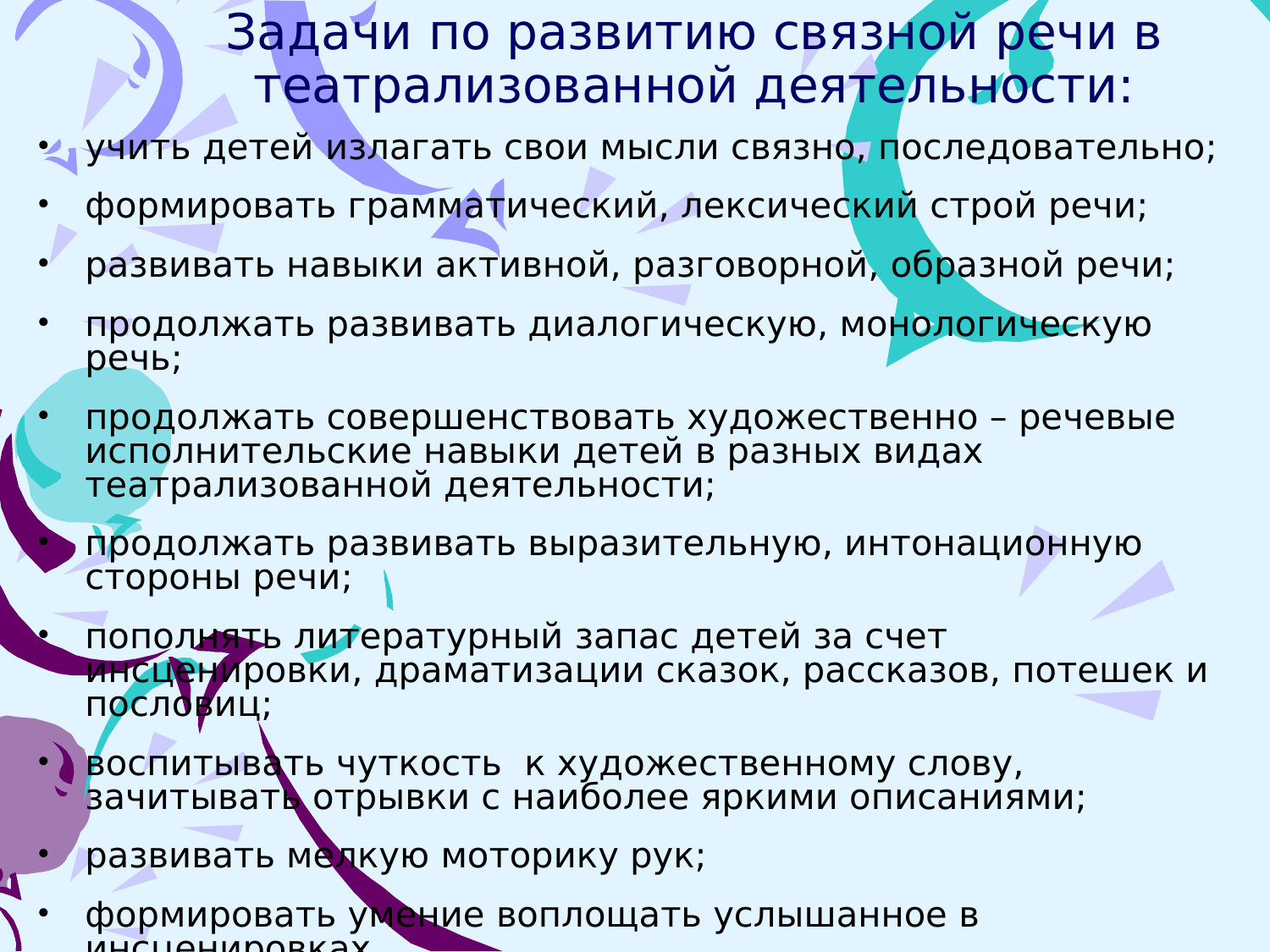

Задачи по развитию связной речи в театрализованной деятельности:
учить детей излагать свои мысли связно, последовательно;
формировать грамматический, лексический строй речи;
развивать навыки активной, разговорной, образной речи;
продолжать развивать диалогическую, монологическую речь;
продолжать совершенствовать художественно – речевые исполнительские навыки детей в разных видах театрализованной деятельности;
продолжать развивать выразительную, интонационную стороны речи;
пополнять литературный запас детей за счет инсценировки, драматизации сказок, рассказов, потешек и пословиц;
воспитывать чуткость  к художественному слову, зачитывать отрывки с наиболее яркими описаниями;
развивать мелкую моторику рук;
формировать умение воплощать услышанное в инсценировках.